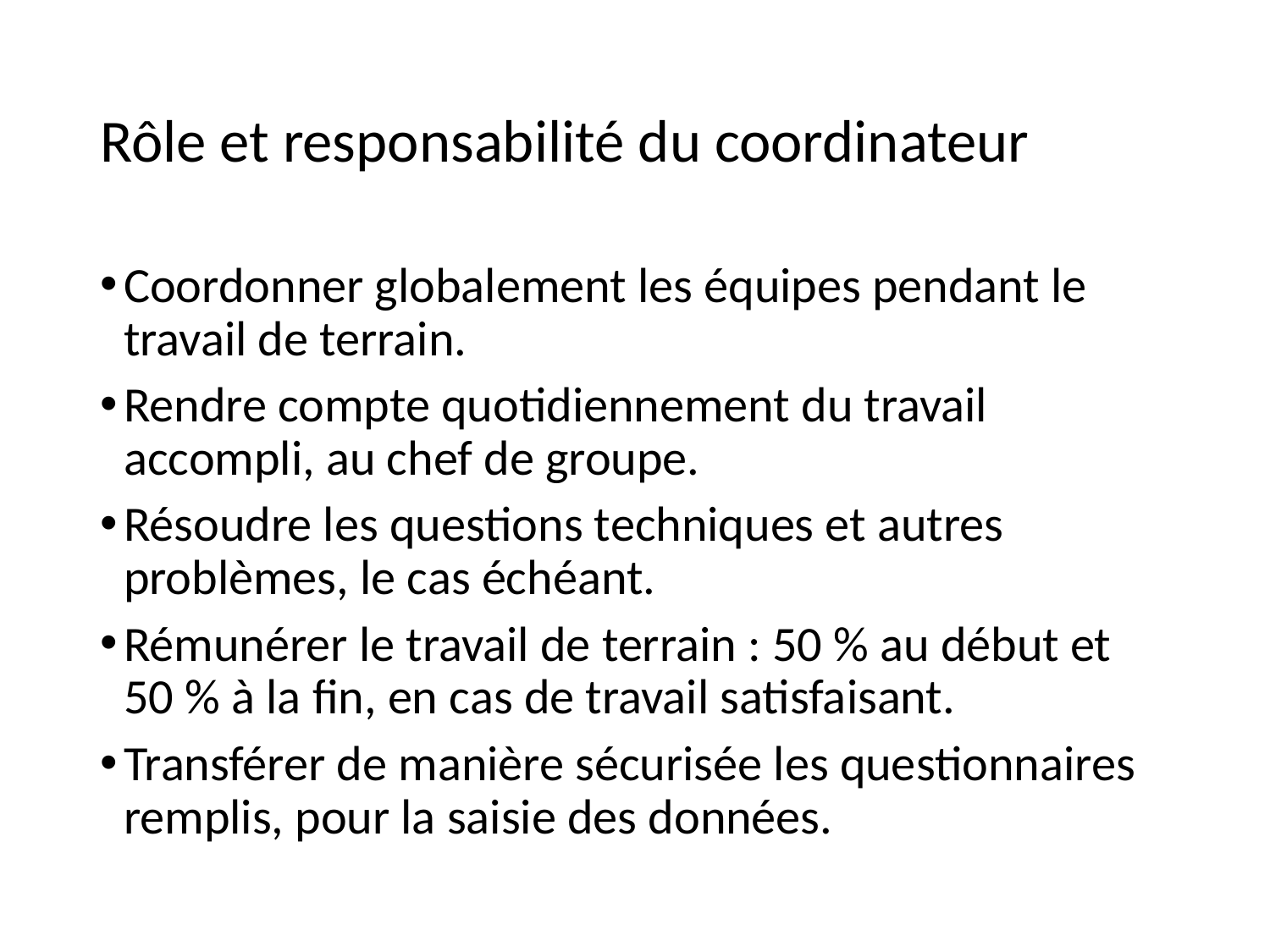

# Rôle et responsabilité du coordinateur
Coordonner globalement les équipes pendant le travail de terrain.
Rendre compte quotidiennement du travail accompli, au chef de groupe.
Résoudre les questions techniques et autres problèmes, le cas échéant.
Rémunérer le travail de terrain : 50 % au début et 50 % à la fin, en cas de travail satisfaisant.
Transférer de manière sécurisée les questionnaires remplis, pour la saisie des données.